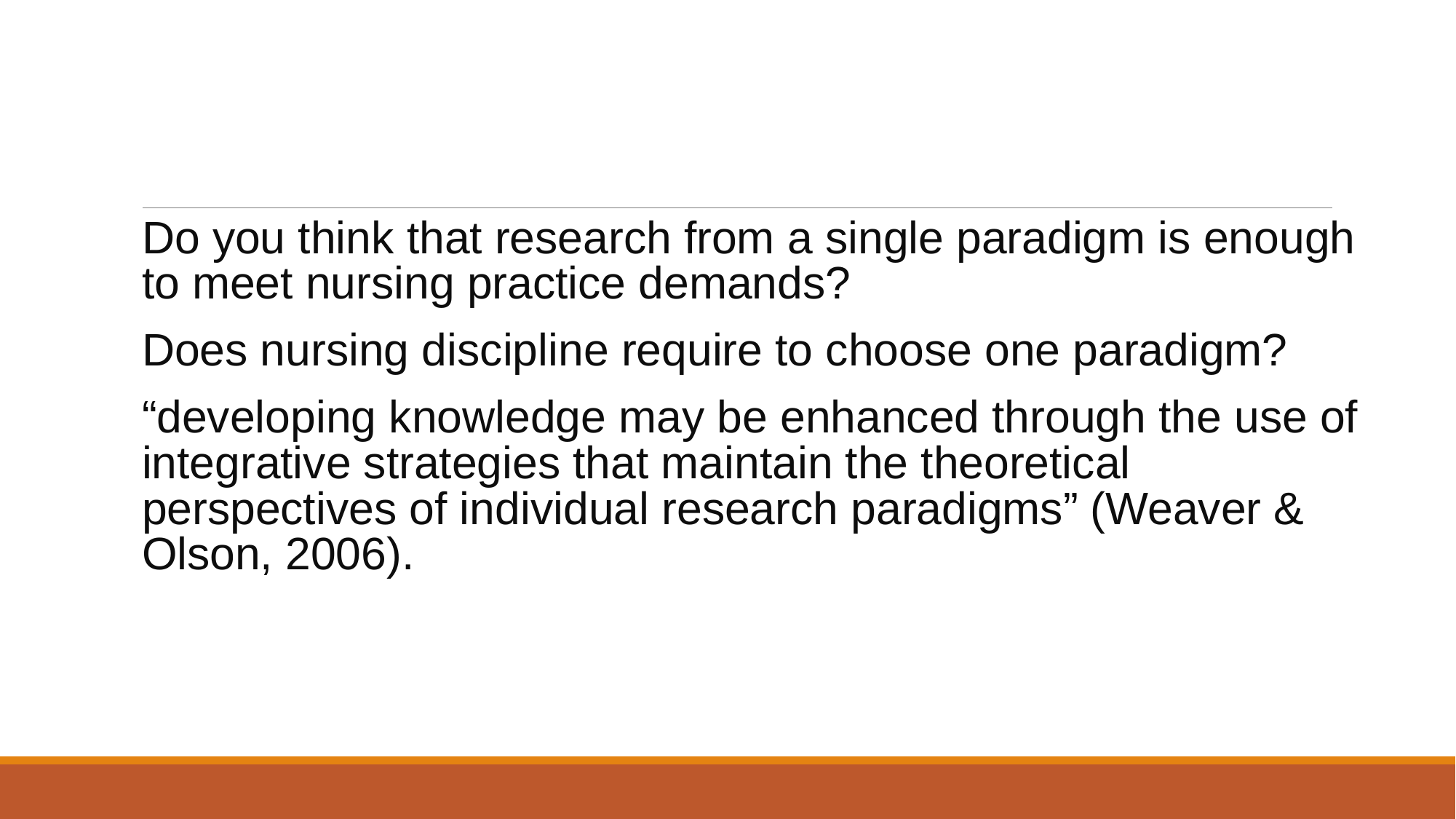

Do you think that research from a single paradigm is enough to meet nursing practice demands?
Does nursing discipline require to choose one paradigm?
“developing knowledge may be enhanced through the use of integrative strategies that maintain the theoretical perspectives of individual research paradigms” (Weaver & Olson, 2006).